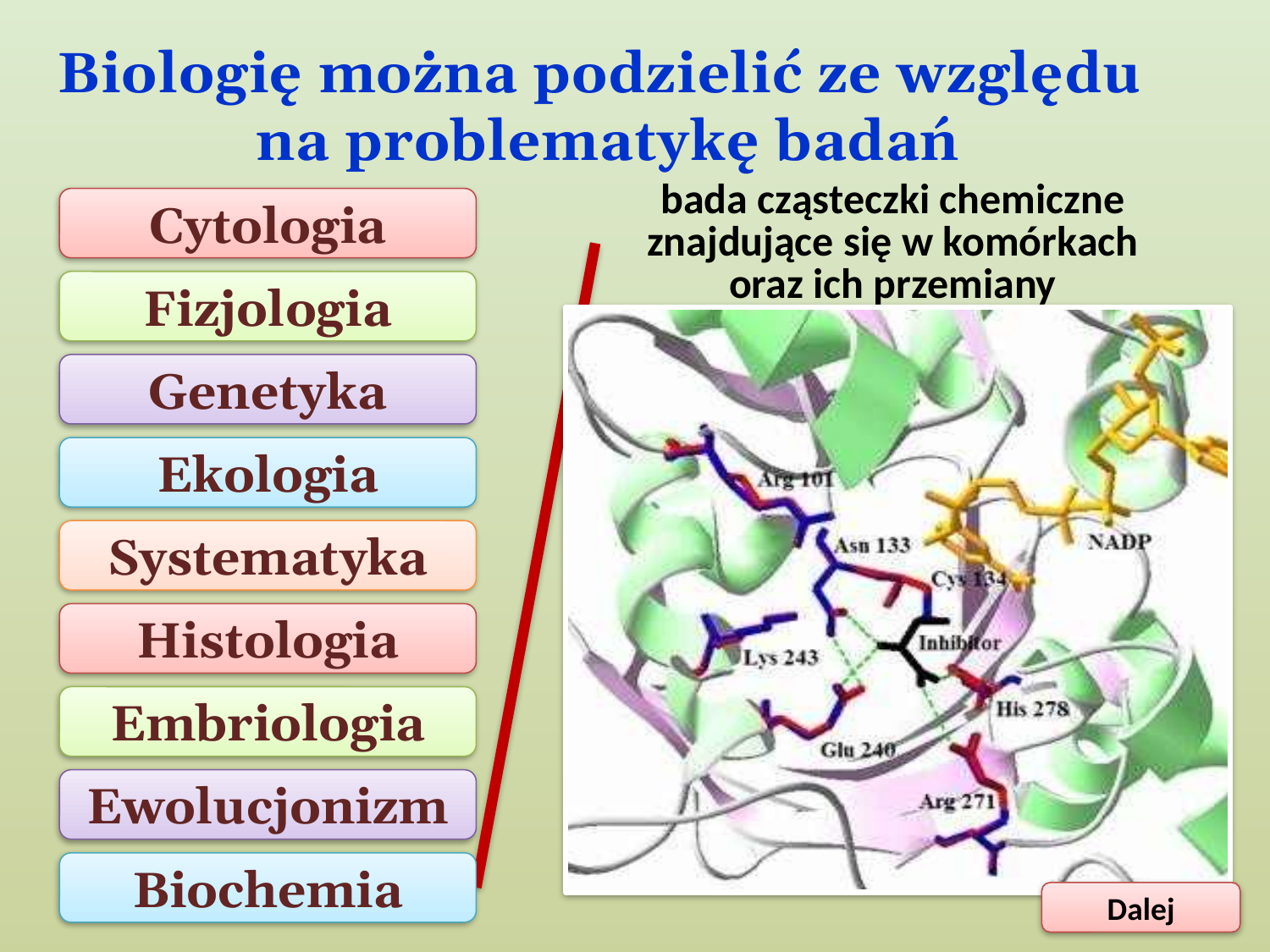

Biologię można podzielić ze względu
na problematykę badań
bada cząsteczki chemiczne znajdujące się w komórkach oraz ich przemiany
Cytologia
Fizjologia

Genetyka
Ekologia
Systematyka
Histologia
Embriologia
Ewolucjonizm
Biochemia
Autor: Elżbieta Jarębska
Dalej